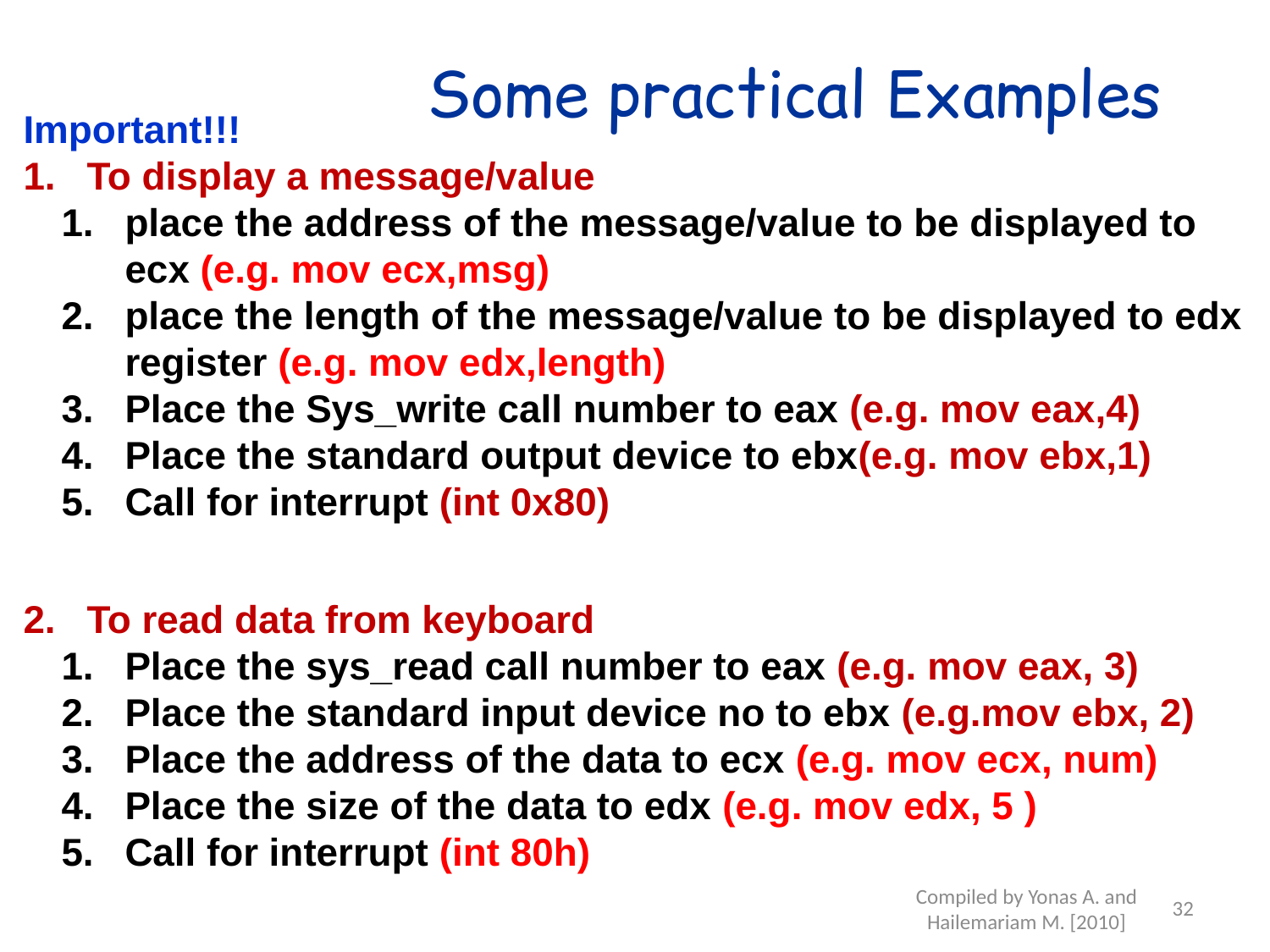

# Some practical Examples
Important!!!
To display a message/value
place the address of the message/value to be displayed to ecx (e.g. mov ecx,msg)
place the length of the message/value to be displayed to edx register (e.g. mov edx,length)
Place the Sys_write call number to eax (e.g. mov eax,4)
Place the standard output device to ebx(e.g. mov ebx,1)
Call for interrupt (int 0x80)

To read data from keyboard
Place the sys_read call number to eax (e.g. mov eax, 3)
Place the standard input device no to ebx (e.g.mov ebx, 2)
Place the address of the data to ecx (e.g. mov ecx, num)
Place the size of the data to edx (e.g. mov edx, 5 )
Call for interrupt (int 80h)
32
Compiled by Yonas A. and Hailemariam M. [2010]